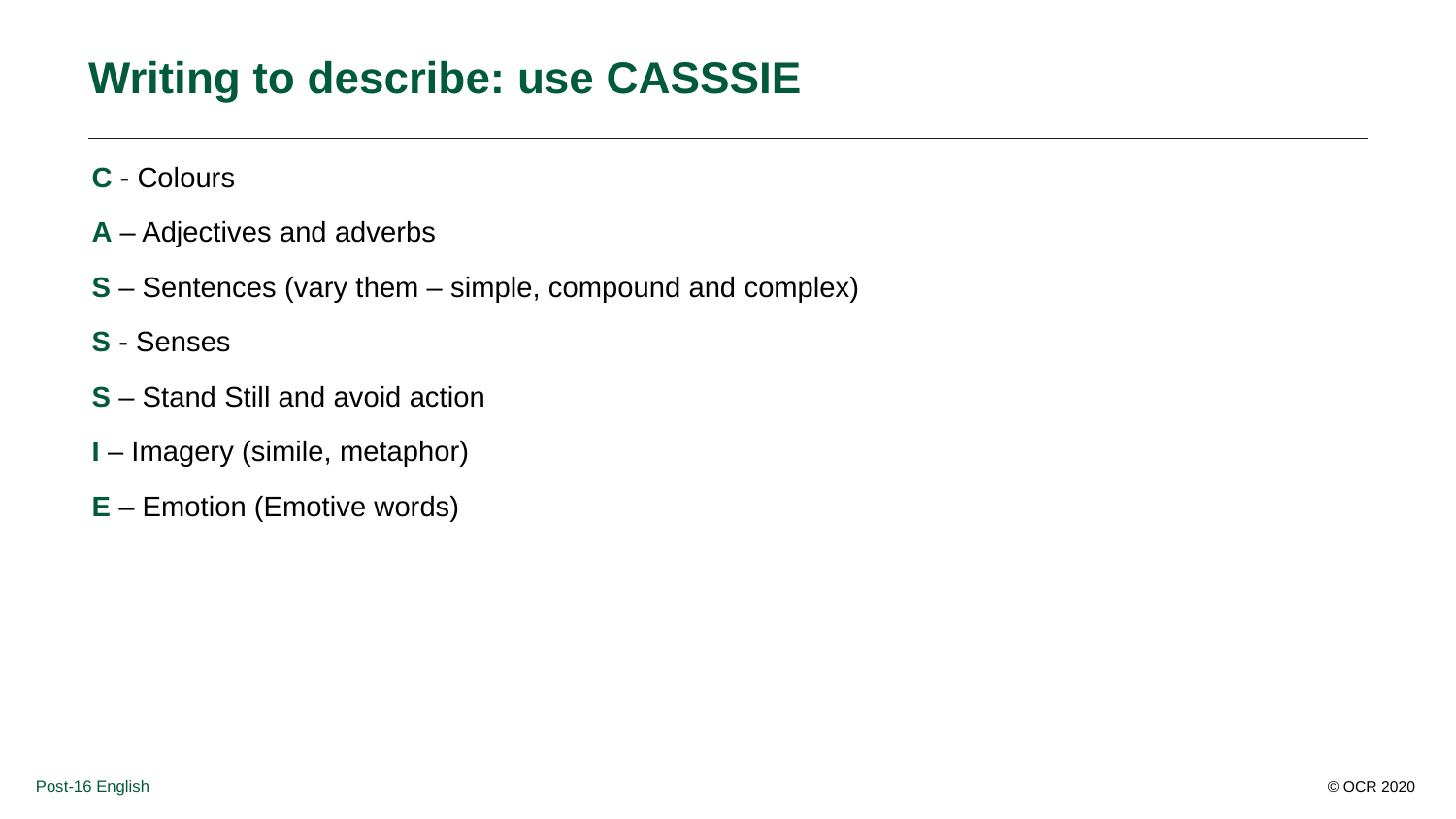

# Writing to describe: use CASSSIE

C - Colours
A – Adjectives and adverbs
S – Sentences (vary them – simple, compound and complex)
S - Senses
S – Stand Still and avoid action
I – Imagery (simile, metaphor)
E – Emotion (Emotive words)
Post-16 English
© OCR 2020